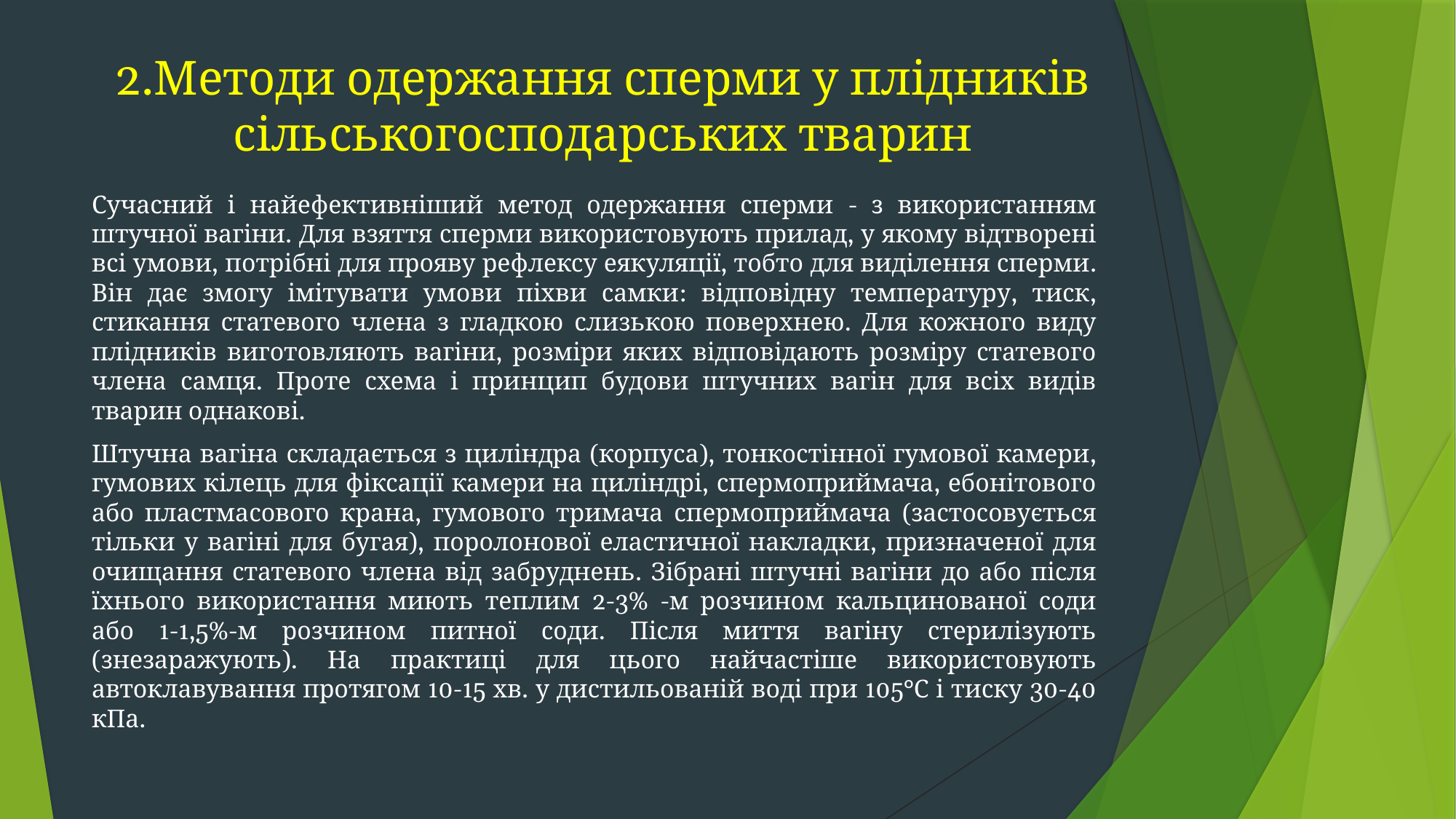

# 2.Методи одержання сперми у плідників сільськогосподарських тварин
Сучасний і найефективніший метод одержання сперми - з використанням штучної вагіни. Для взяття сперми використовують прилад, у якому відтворені всі умови, потрібні для прояву рефлексу еякуляції, тобто для виділення сперми. Він дає змогу імітувати умови піхви самки: відповідну температуру, тиск, стикання статевого члена з гладкою слизькою поверхнею. Для кожного виду плідників виготовляють вагіни, розміри яких відповідають розміру статевого члена самця. Проте схема і принцип будови штучних вагін для всіх видів тварин однакові.
Штучна вагіна складається з циліндра (корпуса), тонкостінної гумової камери, гумових кілець для фіксації камери на циліндрі, спермоприймача, ебонітового або пластмасового крана, гумового тримача спермоприймача (застосовується тільки у вагіні для бугая), поролонової еластичної накладки, призначеної для очищання статевого члена від забруднень. Зібрані штучні вагіни до або після їхнього використання миють теплим 2-3% -м розчином кальцинованої соди або 1-1,5%-м розчином питної соди. Після миття вагіну стерилізують (знезаражують). На практиці для цього найчастіше використовують автоклавування протягом 10-15 хв. у дистильованій воді при 105°С і тиску 30-40 кПа.